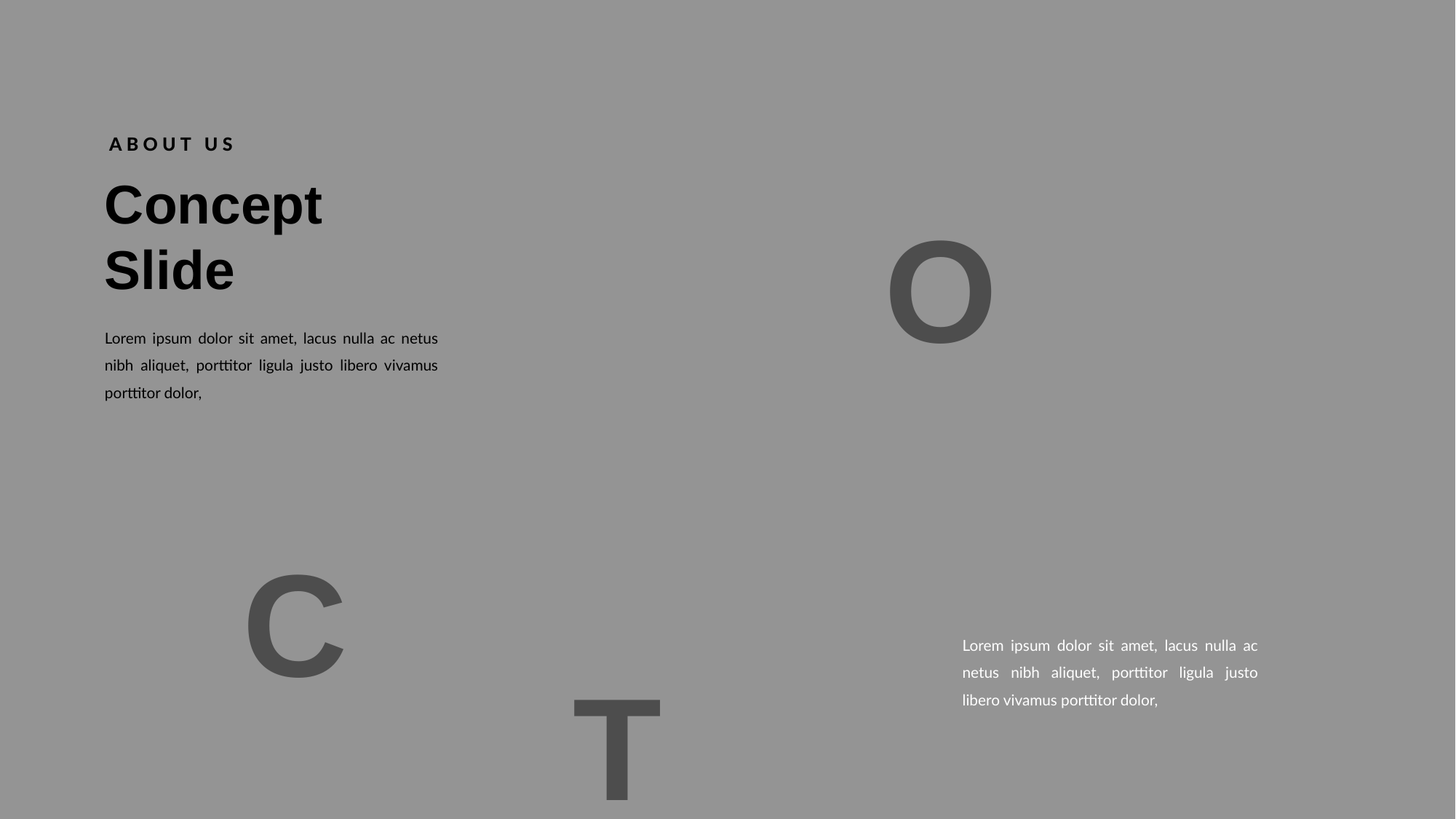

ABOUT US
Concept
Slide
O
Lorem ipsum dolor sit amet, lacus nulla ac netus nibh aliquet, porttitor ligula justo libero vivamus porttitor dolor,
C

Lorem ipsum dolor sit amet, lacus nulla ac netus nibh aliquet, porttitor ligula justo libero vivamus porttitor dolor,
T